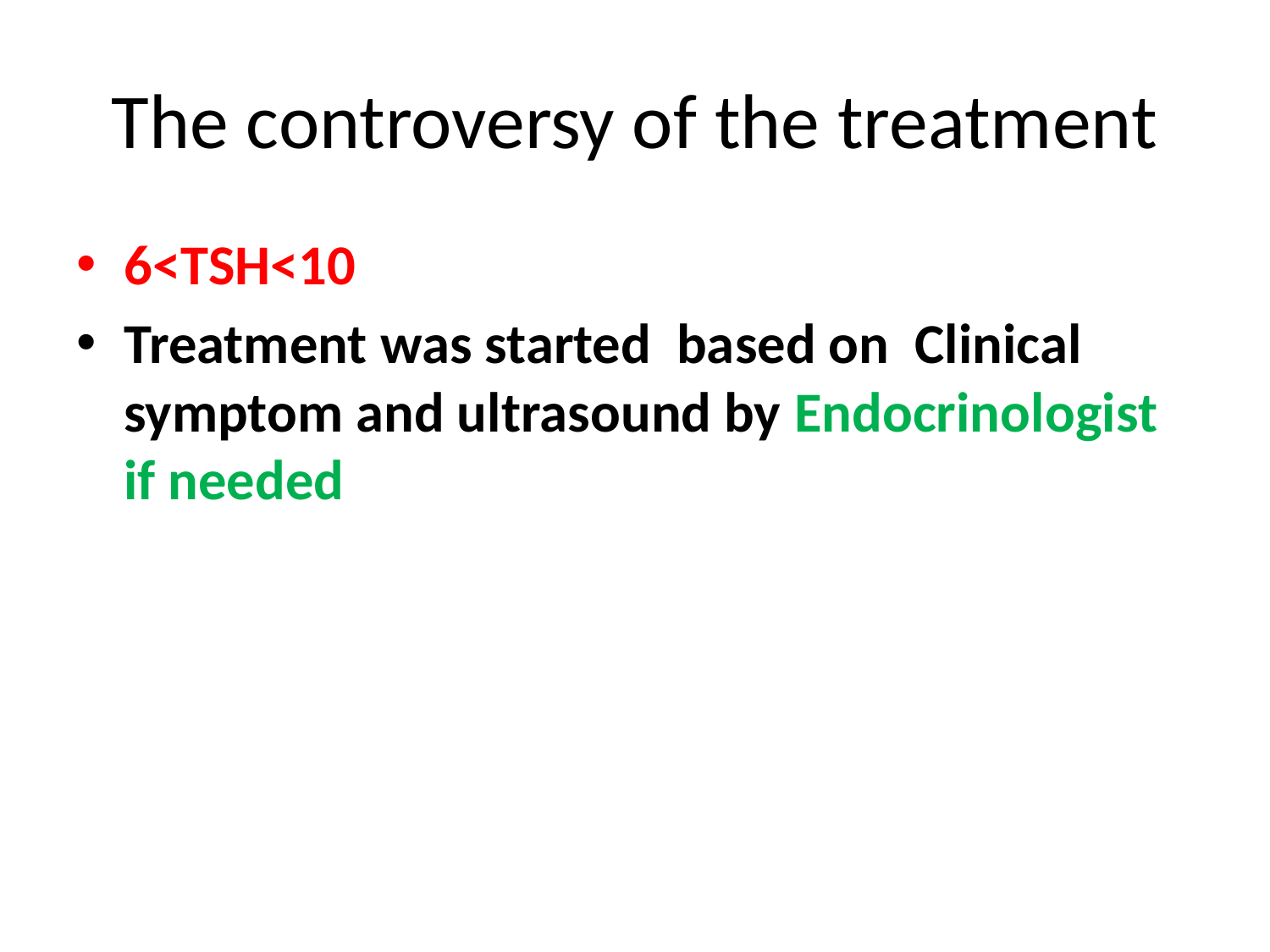

# The controversy of the treatment
6<TSH<10
Treatment was started  based on  Clinical symptom and ultrasound by Endocrinologist if needed